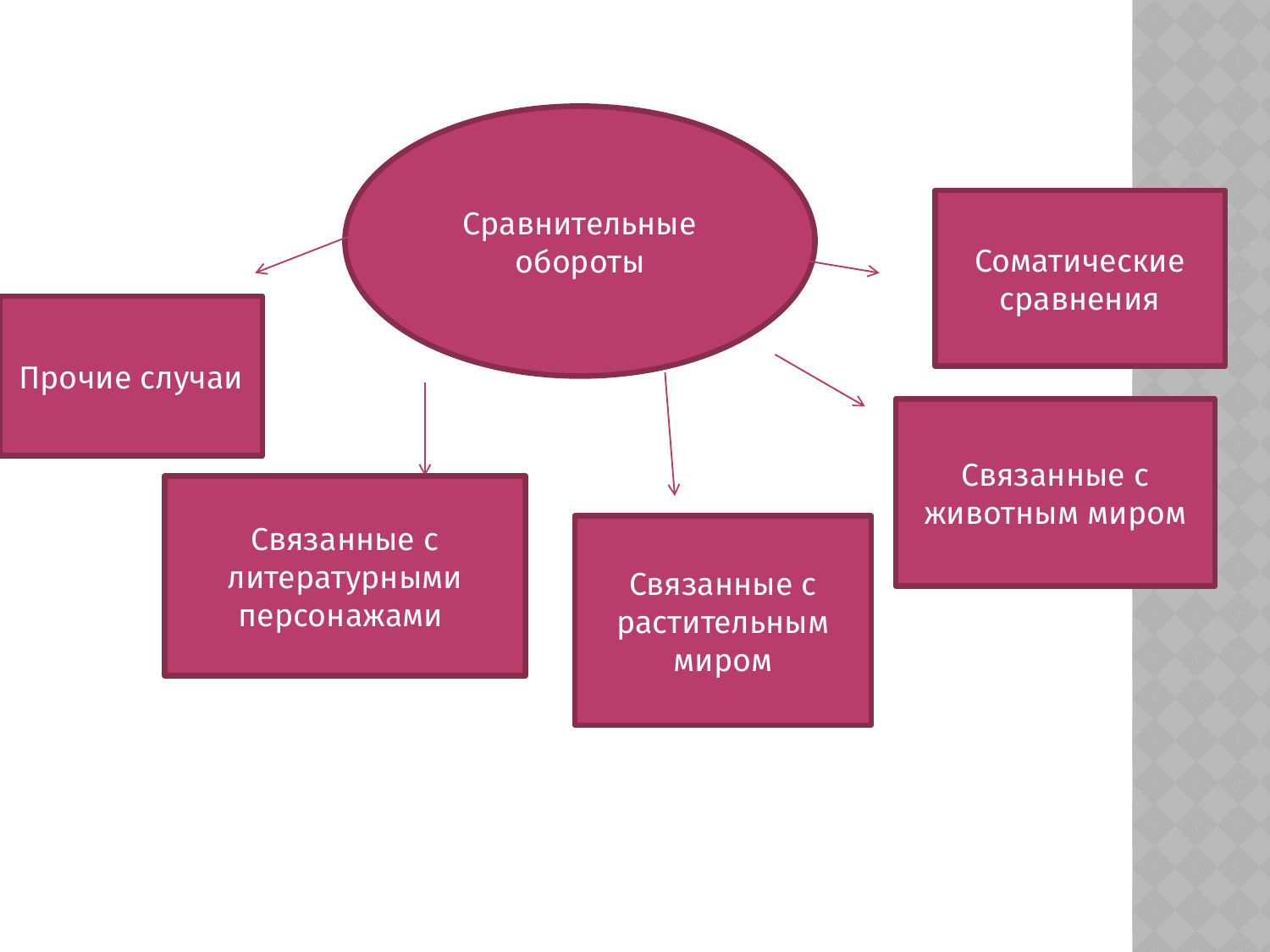

Сравнительные обороты
Соматические
сравнения
Прочие случаи
Связанные с животным миром
Связанные с литературными персонажами
Связанные с растительным миром